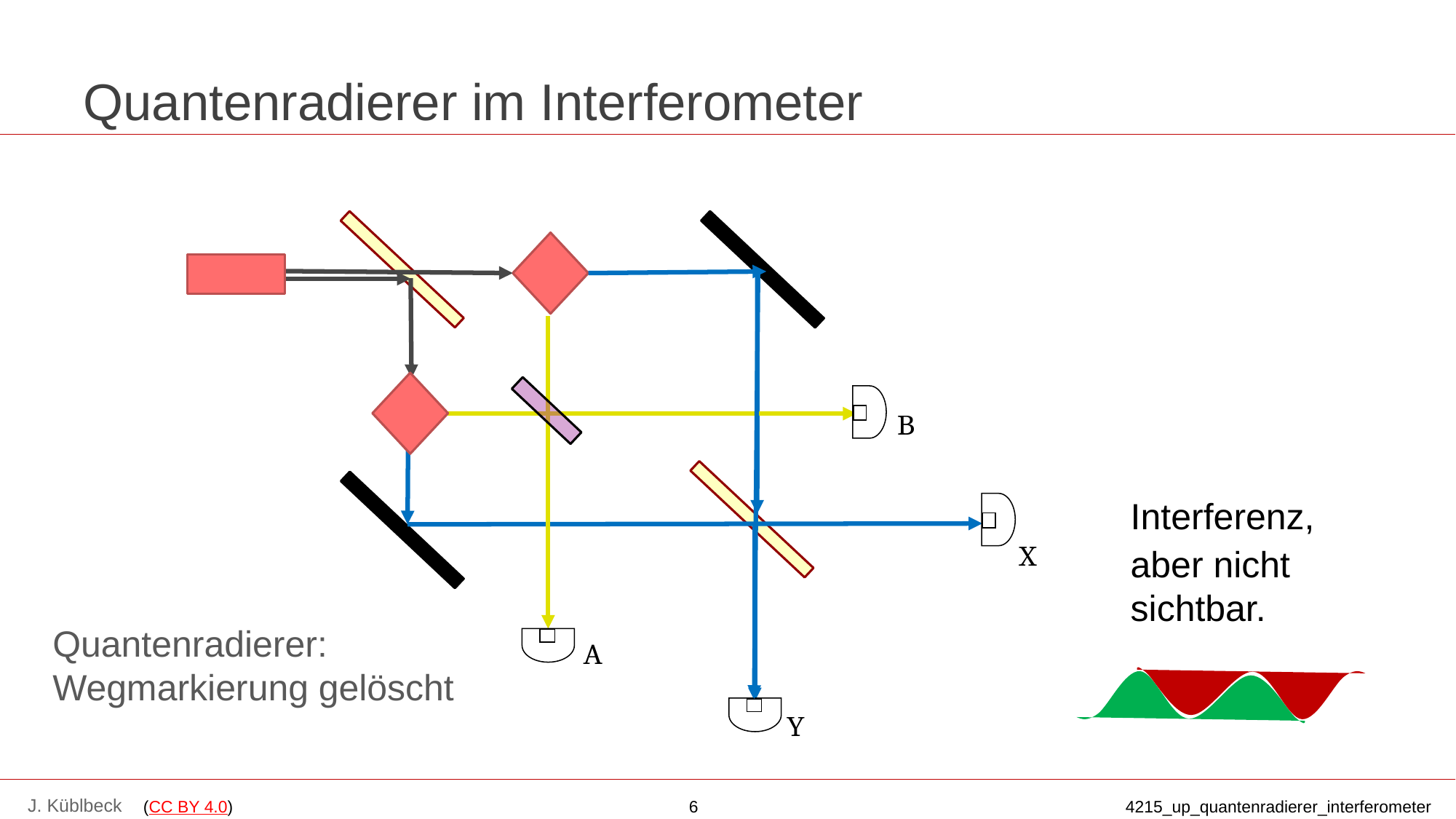

# Quantenradierer im Interferometer

Quantenradierer:
Wegmarkierung gelöscht

B

Interferenz,
aber nicht sichtbar.

X

A

Y